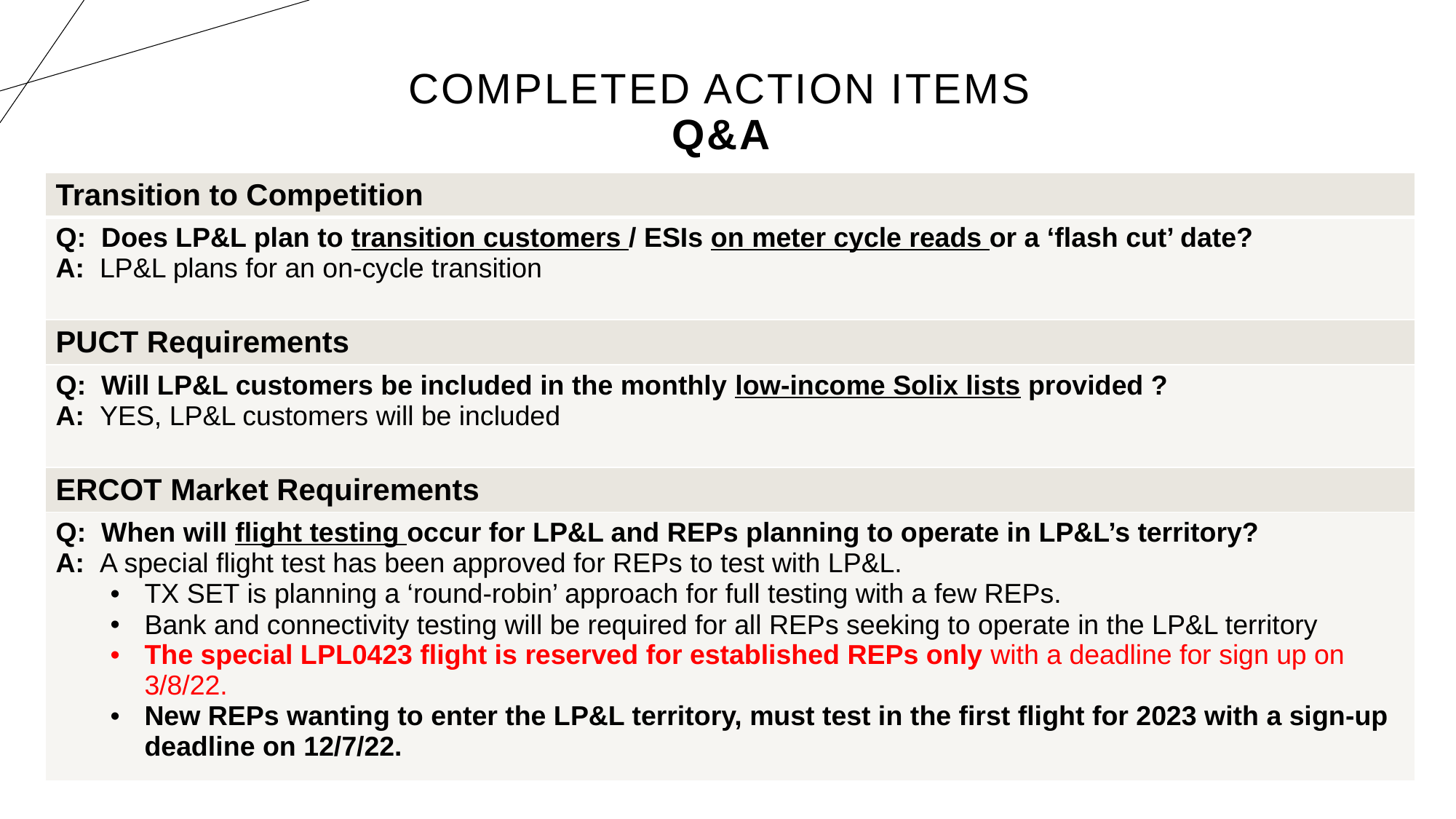

# Completed Action Items Q&A
| Transition to Competition |
| --- |
| Q: Does LP&L plan to transition customers / ESIs on meter cycle reads or a ‘flash cut’ date? A: LP&L plans for an on-cycle transition |
| PUCT Requirements |
| Q: Will LP&L customers be included in the monthly low-income Solix lists provided ? A: YES, LP&L customers will be included |
| ERCOT Market Requirements |
| Q: When will flight testing occur for LP&L and REPs planning to operate in LP&L’s territory? A: A special flight test has been approved for REPs to test with LP&L. TX SET is planning a ‘round-robin’ approach for full testing with a few REPs. Bank and connectivity testing will be required for all REPs seeking to operate in the LP&L territory The special LPL0423 flight is reserved for established REPs only with a deadline for sign up on 3/8/22. New REPs wanting to enter the LP&L territory, must test in the first flight for 2023 with a sign-up deadline on 12/7/22. |